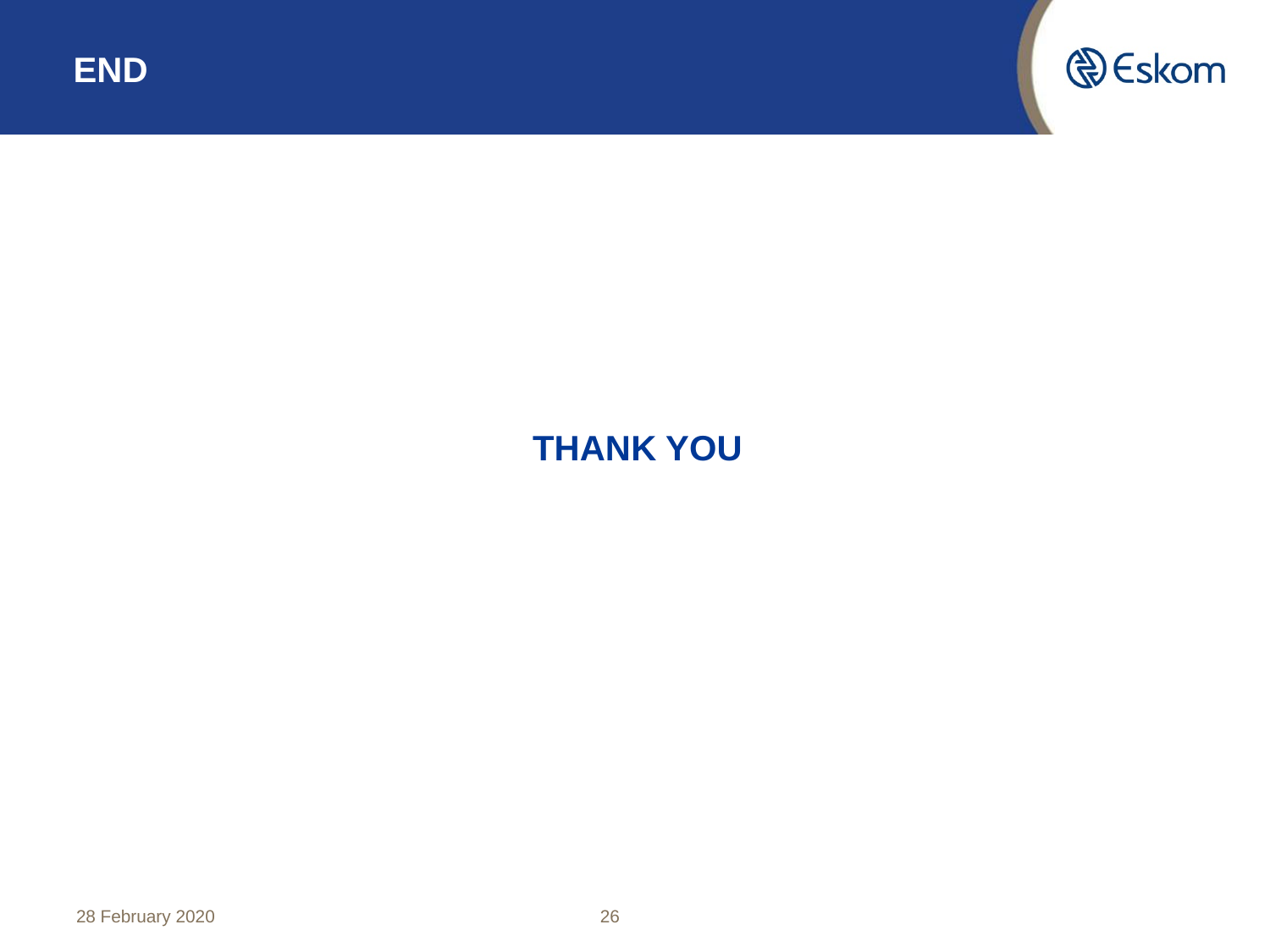

# END

THANK YOU
28 February 2020
26